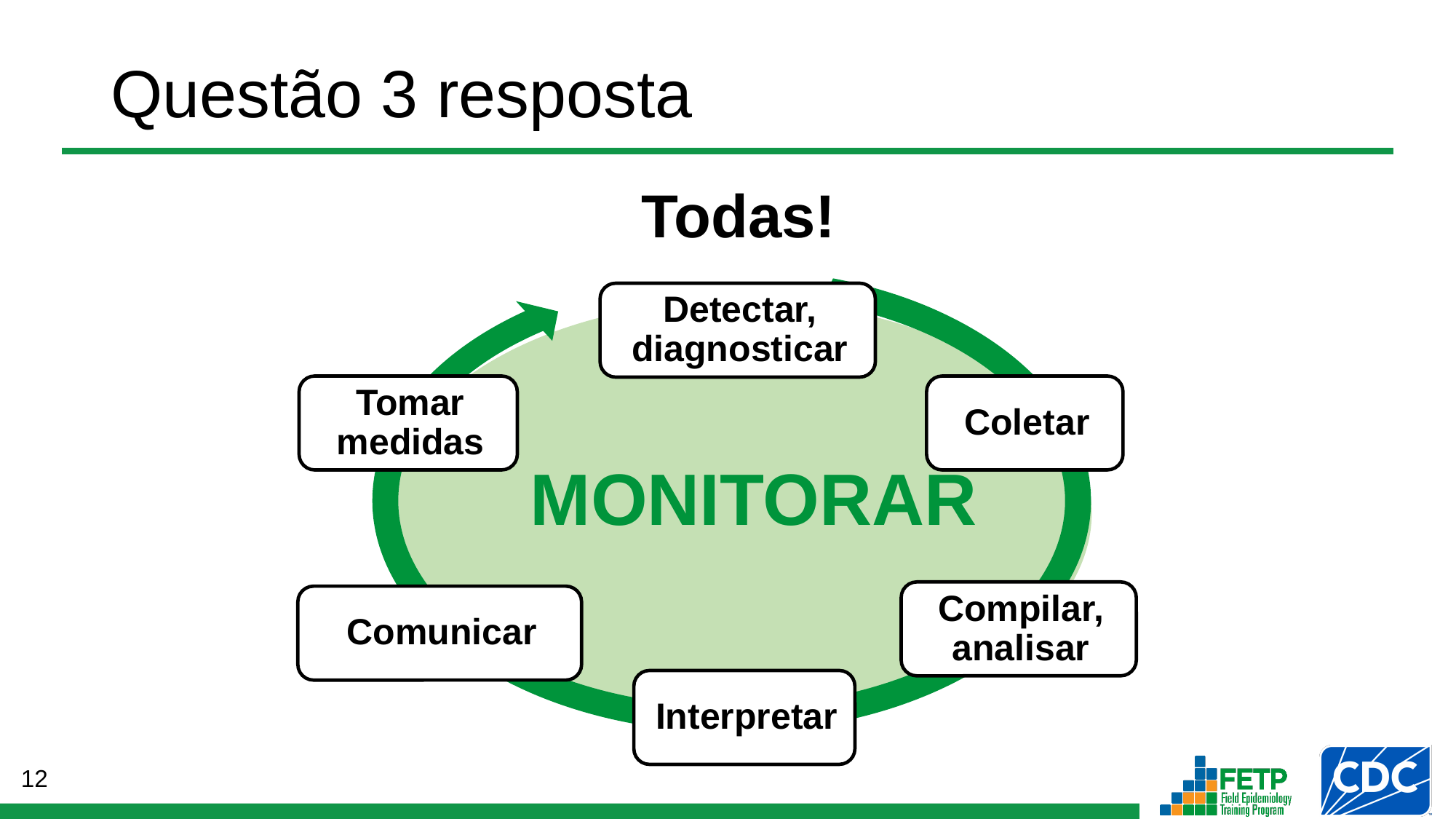

# Questão 3 resposta
Todas!

Detectar, diagnosticar
Coletar
Compilar, analisar
Interpretar
Comunicar
Tomar medidas

MONITORAR